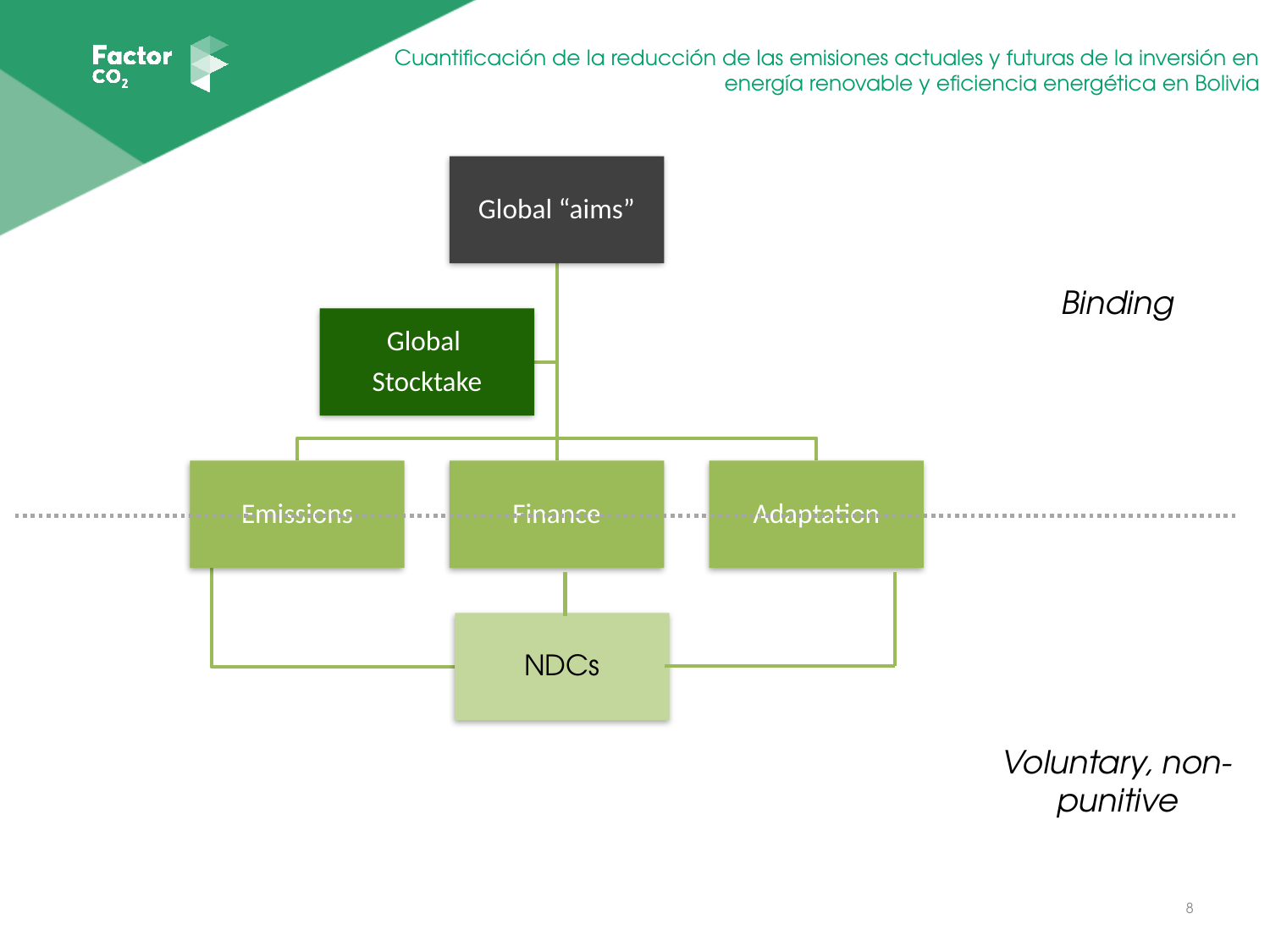

Global “aims”
Emissions
NDCs
Finance
Adaptation
Global
Stocktake
Binding
Voluntary, non-punitive
8